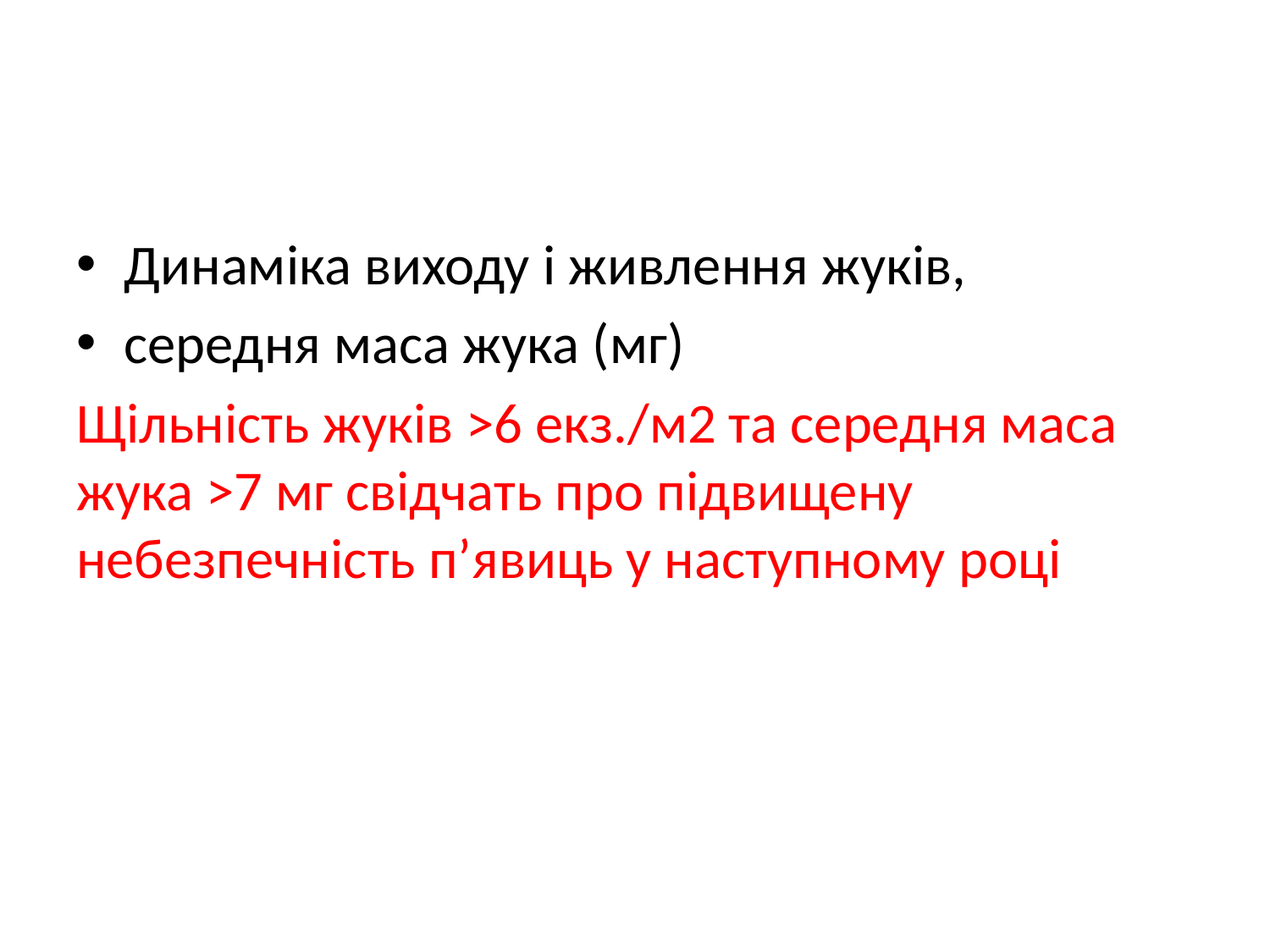

#
Динаміка виходу і живлення жуків,
середня маса жука (мг)
Щільність жуків >6 екз./м2 та середня маса жука >7 мг свідчать про підвищену небезпечність п’явиць у наступному році